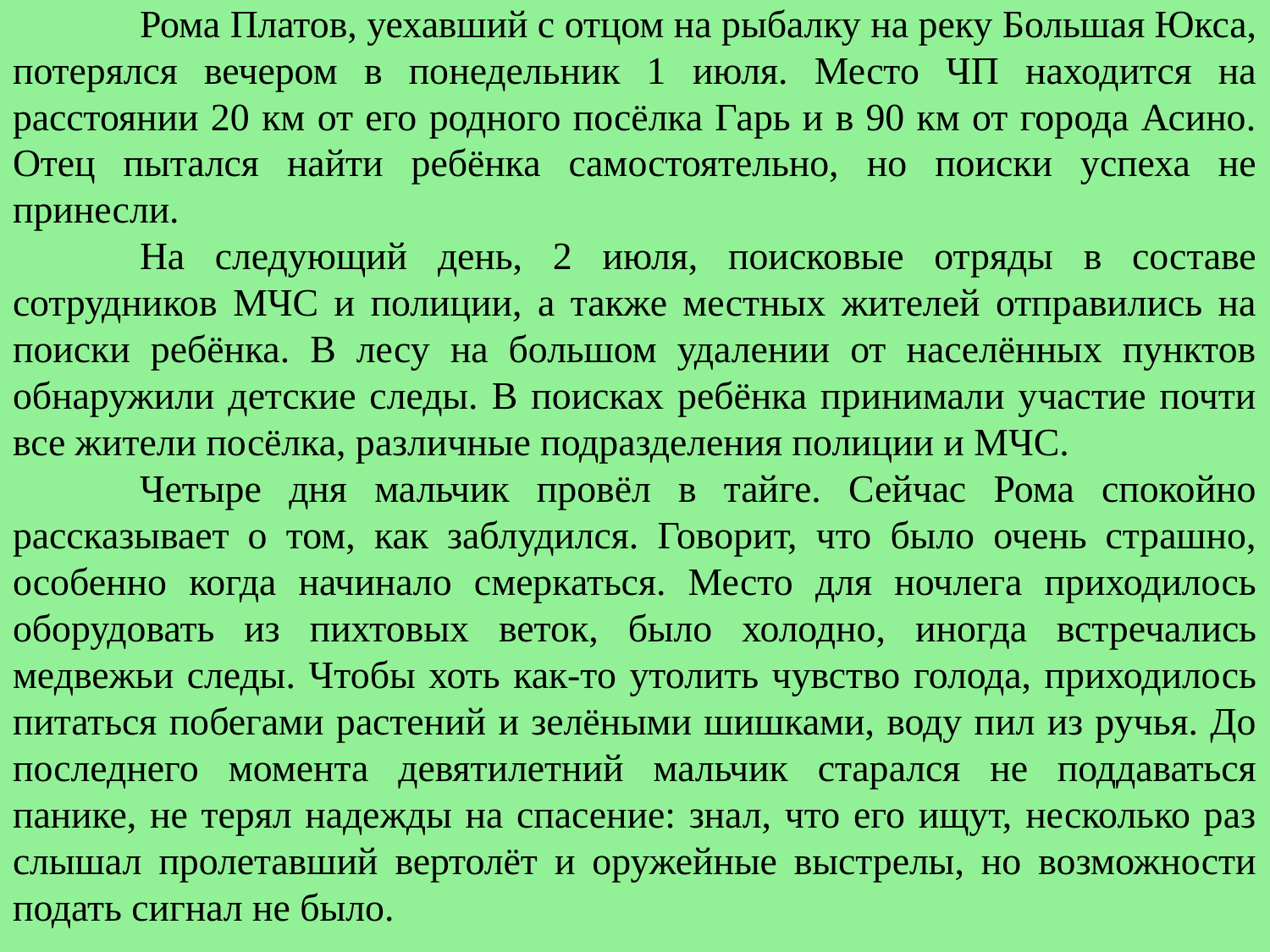

Рома Платов, уехавший с отцом на рыбалку на реку Большая Юкса, потерялся вечером в понедельник 1 июля. Место ЧП находится на расстоянии 20 км от его родного посёлка Гарь и в 90 км от города Асино. Отец пытался найти ребёнка самостоятельно, но поиски успеха не принесли.
	На следующий день, 2 июля, поисковые отряды в составе сотрудников МЧС и полиции, а также местных жителей отправились на поиски ребёнка. В лесу на большом удалении от населённых пунктов обнаружили детские следы. В поисках ребёнка принимали участие почти все жители посёлка, различные подразделения полиции и МЧС.
	Четыре дня мальчик провёл в тайге. Сейчас Рома спокойно рассказывает о том, как заблудился. Говорит, что было очень страшно, особенно когда начинало смеркаться. Место для ночлега приходилось оборудовать из пихтовых веток, было холодно, иногда встречались медвежьи следы. Чтобы хоть как-то утолить чувство голода, приходилось питаться побегами растений и зелёными шишками, воду пил из ручья. До последнего момента девятилетний мальчик старался не поддаваться панике, не терял надежды на спасение: знал, что его ищут, несколько раз слышал пролетавший вертолёт и оружейные выстрелы, но возможности подать сигнал не было.